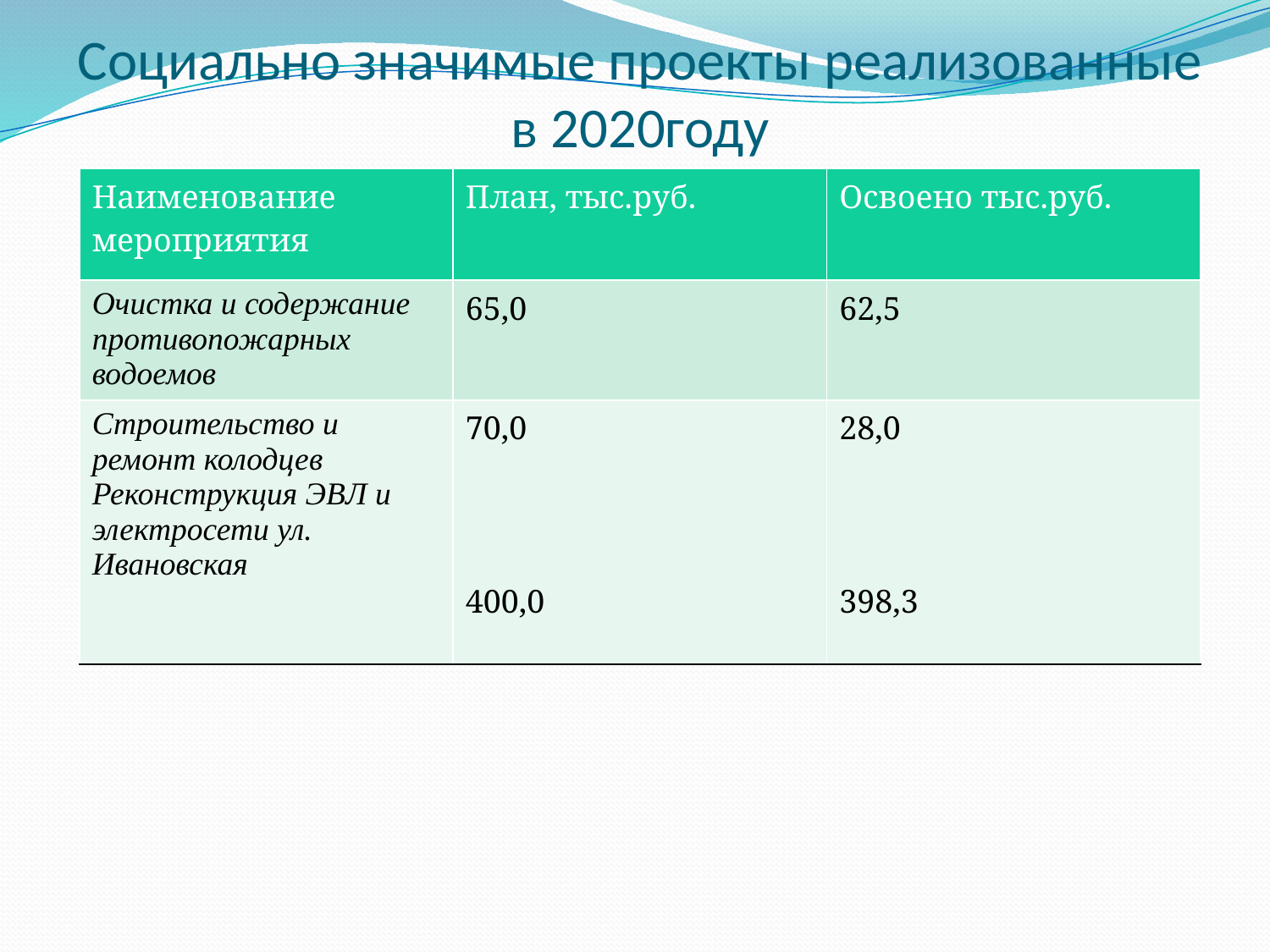

# Социально значимые проекты реализованные в 2020году
| Наименование мероприятия | План, тыс.руб. | Освоено тыс.руб. |
| --- | --- | --- |
| Очистка и содержание противопожарных водоемов | 65,0 | 62,5 |
| Строительство и ремонт колодцев Реконструкция ЭВЛ и электросети ул. Ивановская | 70,0 400,0 | 28,0 398,3 |